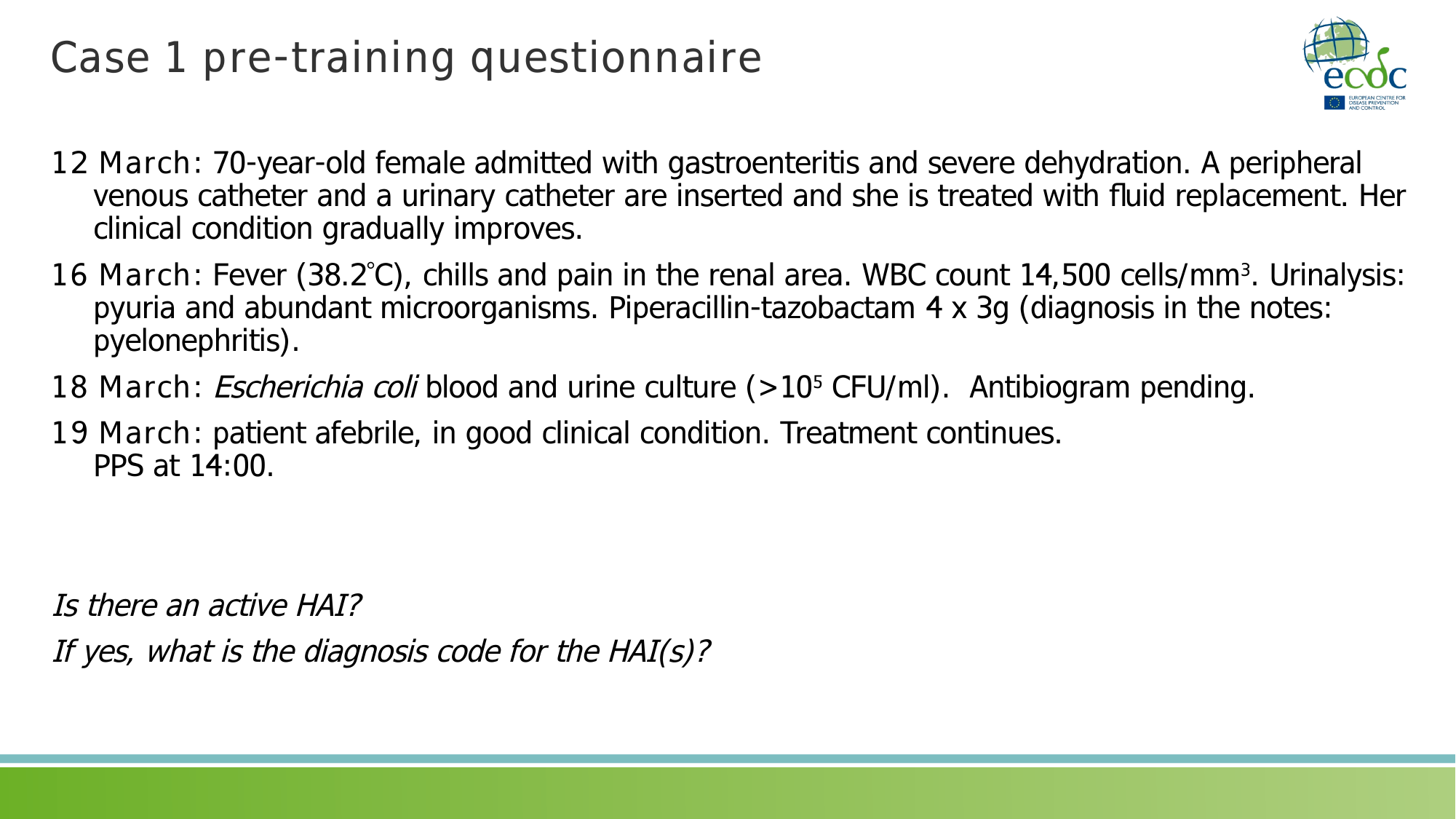

# Case 1 pre-training questionnaire
12 March: 70-year-old female admitted with gastroenteritis and severe dehydration. A peripheral venous catheter and a urinary catheter are inserted and she is treated with fluid replacement. Her clinical condition gradually improves.
16 March: Fever (38.2°C), chills and pain in the renal area. WBC count 14,500 cells/mm3. Urinalysis: pyuria and abundant microorganisms. Piperacillin-tazobactam 4 x 3g (diagnosis in the notes: pyelonephritis).
18 March: Escherichia coli blood and urine culture (>105 CFU/ml).  Antibiogram pending.
19 March: patient afebrile, in good clinical condition. Treatment continues.
PPS at 14:00.

Is there an active HAI?
If yes, what is the diagnosis code for the HAI(s)?